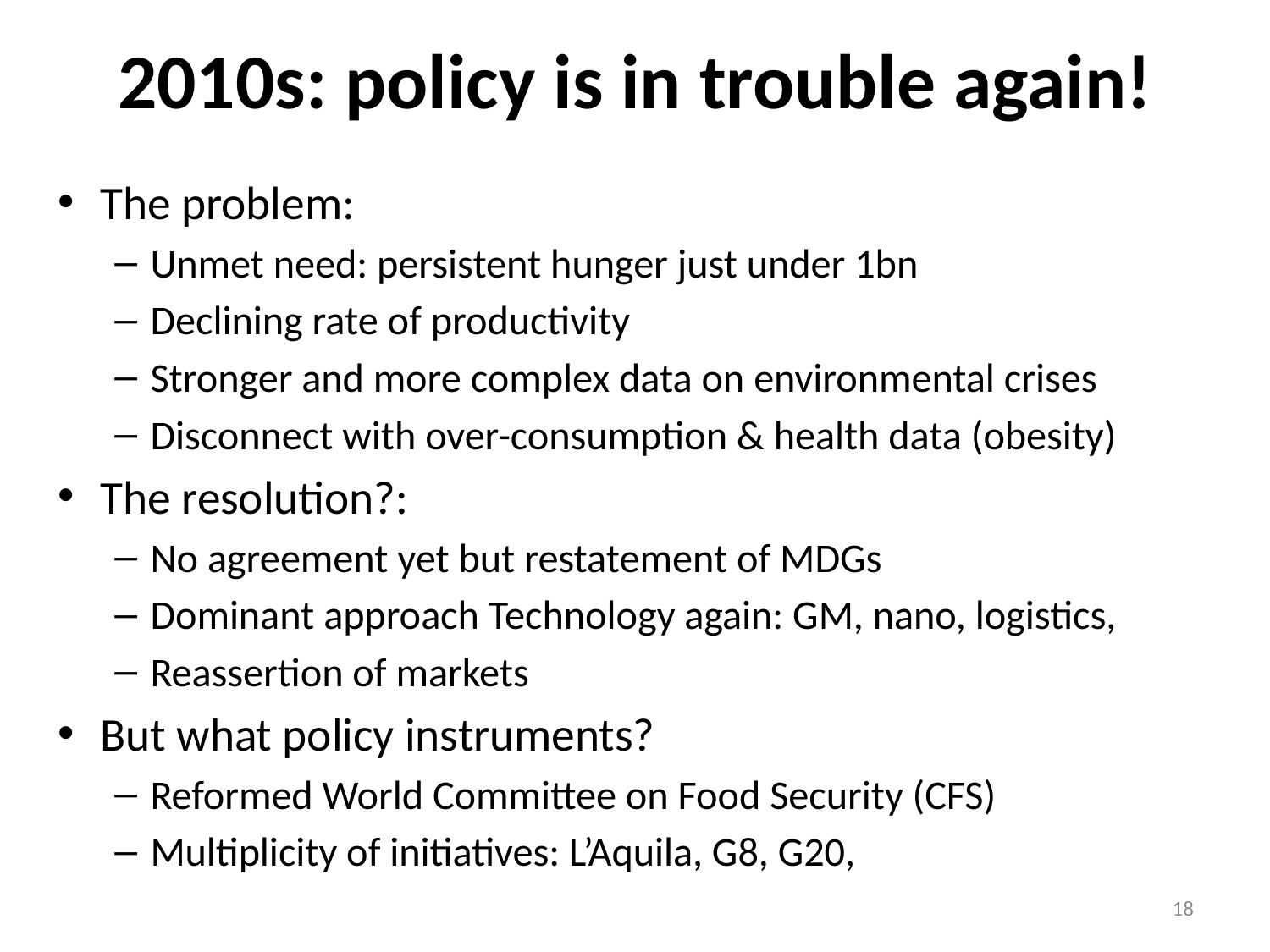

# 2010s: policy is in trouble again!
The problem:
Unmet need: persistent hunger just under 1bn
Declining rate of productivity
Stronger and more complex data on environmental crises
Disconnect with over-consumption & health data (obesity)
The resolution?:
No agreement yet but restatement of MDGs
Dominant approach Technology again: GM, nano, logistics,
Reassertion of markets
But what policy instruments?
Reformed World Committee on Food Security (CFS)
Multiplicity of initiatives: L’Aquila, G8, G20,
18